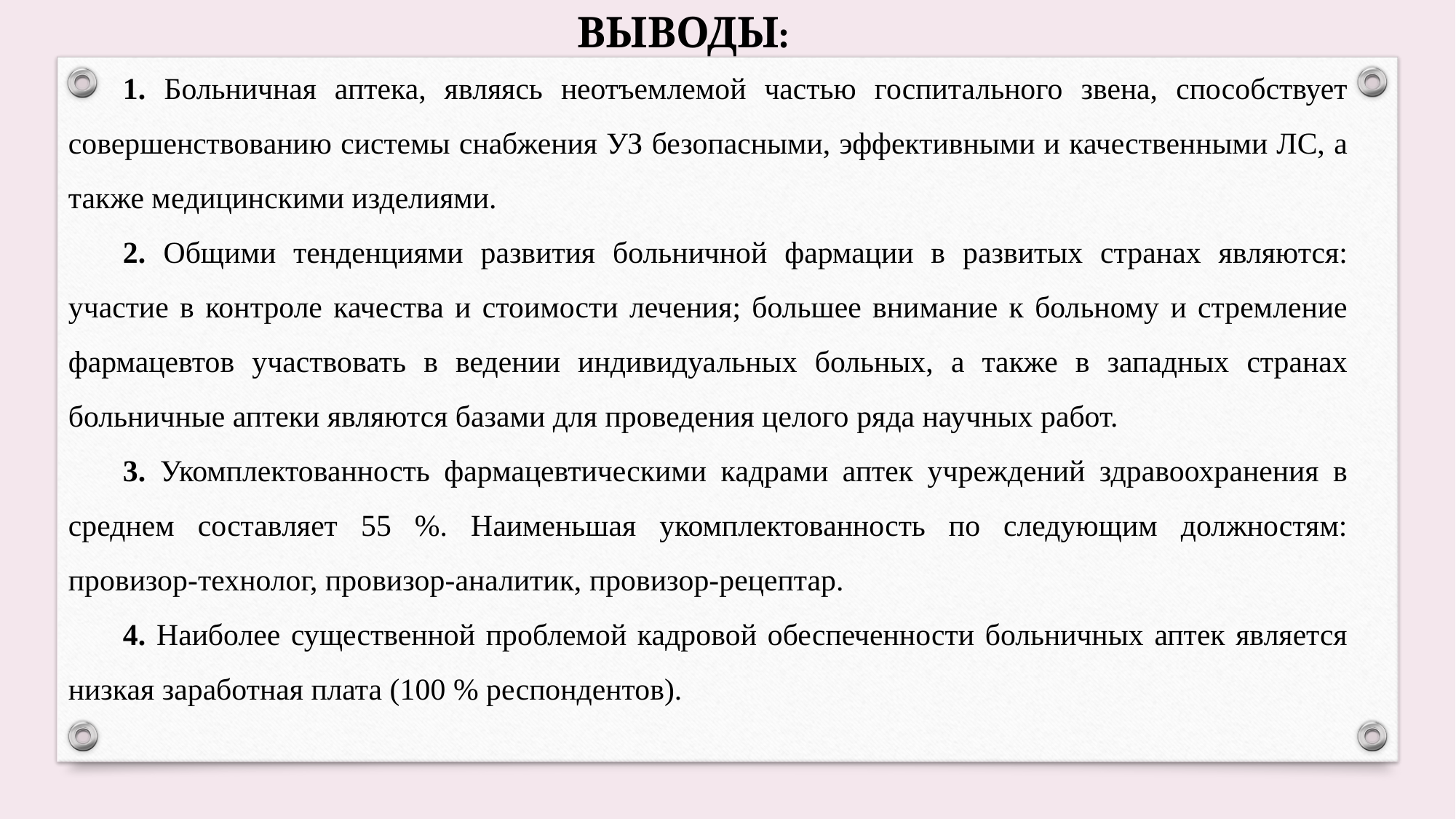

1. Больничная аптека, являясь неотъемлемой частью госпитального звена, способствует совершенствованию системы снабжения УЗ безопасными, эффективными и качественными ЛС, а также медицинскими изделиями.
2. Общими тенденциями развития больничной фармации в развитых странах являются: участие в контроле качества и стоимости лечения; большее внимание к больному и стремление фармацевтов участвовать в ведении индивидуальных больных, а также в западных странах больничные аптеки являются базами для проведения целого ряда научных работ.
3. Укомплектованность фармацевтическими кадрами аптек учреждений здравоохранения в среднем составляет 55 %. Наименьшая укомплектованность по следующим должностям: провизор-технолог, провизор-аналитик, провизор-рецептар.
4. Наиболее существенной проблемой кадровой обеспеченности больничных аптек является низкая заработная плата (100 % респондентов).

ВЫВОДЫ: